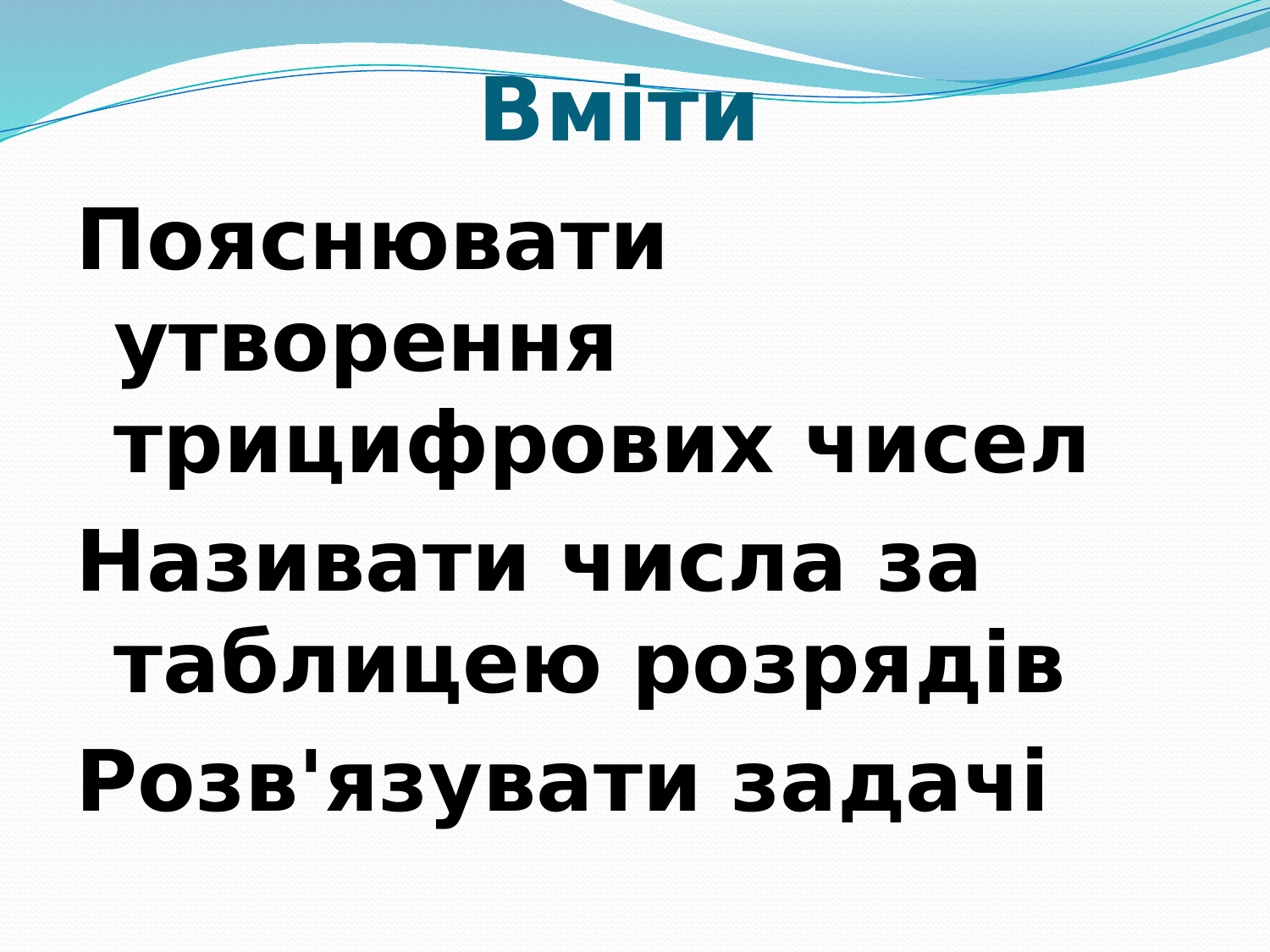

# Вміти
Пояснювати утворення трицифрових чисел
Називати числа за таблицею розрядів
Розв'язувати задачі